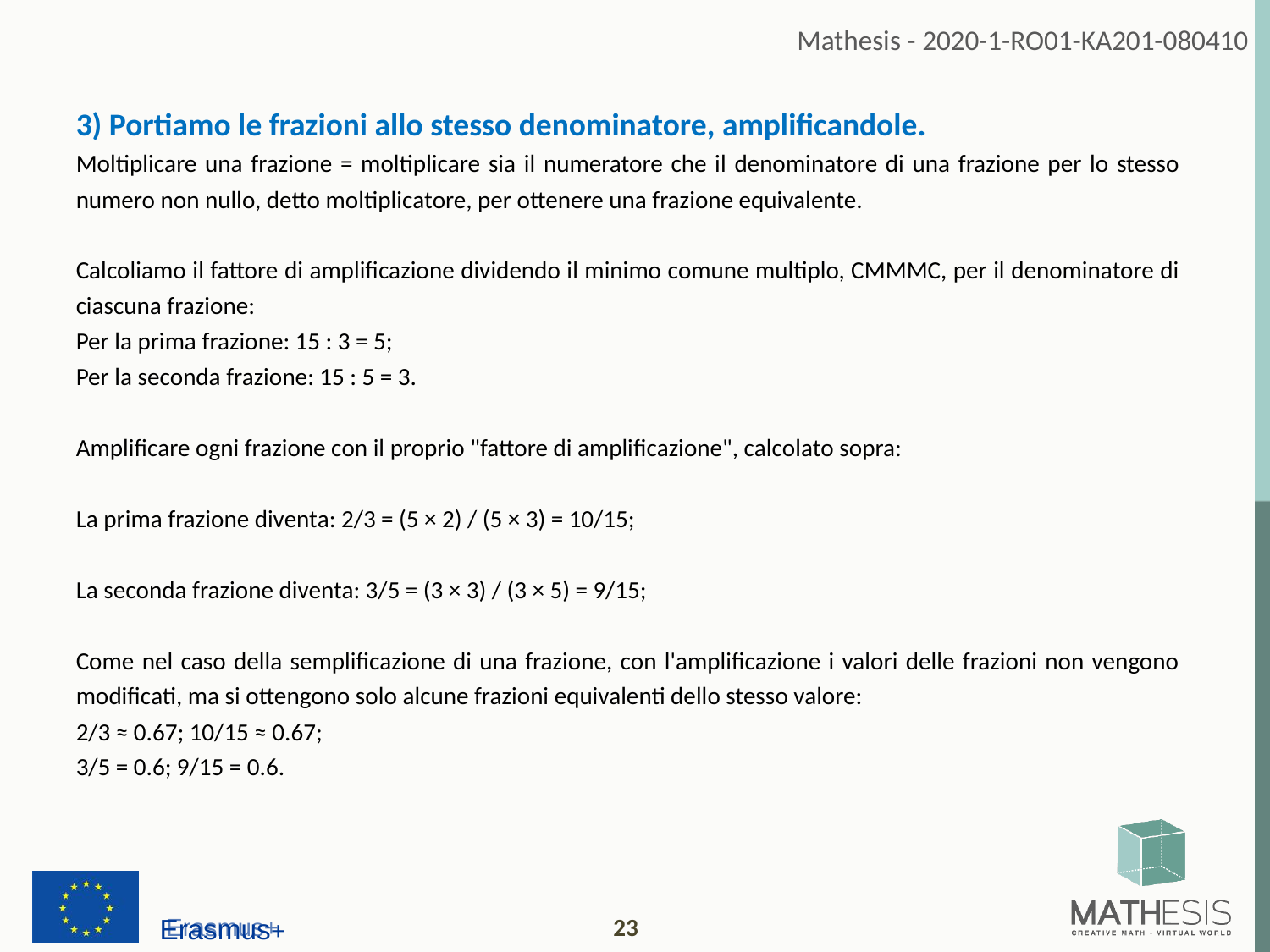

3) Portiamo le frazioni allo stesso denominatore, amplificandole.
Moltiplicare una frazione = moltiplicare sia il numeratore che il denominatore di una frazione per lo stesso numero non nullo, detto moltiplicatore, per ottenere una frazione equivalente.

Calcoliamo il fattore di amplificazione dividendo il minimo comune multiplo, CMMMC, per il denominatore di ciascuna frazione:
Per la prima frazione: 15 : 3 = 5;
Per la seconda frazione: 15 : 5 = 3.

Amplificare ogni frazione con il proprio "fattore di amplificazione", calcolato sopra:

La prima frazione diventa: 2/3 = (5 × 2) / (5 × 3) = 10/15;

La seconda frazione diventa: 3/5 = (3 × 3) / (3 × 5) = 9/15;

Come nel caso della semplificazione di una frazione, con l'amplificazione i valori delle frazioni non vengono modificati, ma si ottengono solo alcune frazioni equivalenti dello stesso valore:
2/3 ≈ 0.67; 10/15 ≈ 0.67;
3/5 = 0.6; 9/15 = 0.6.